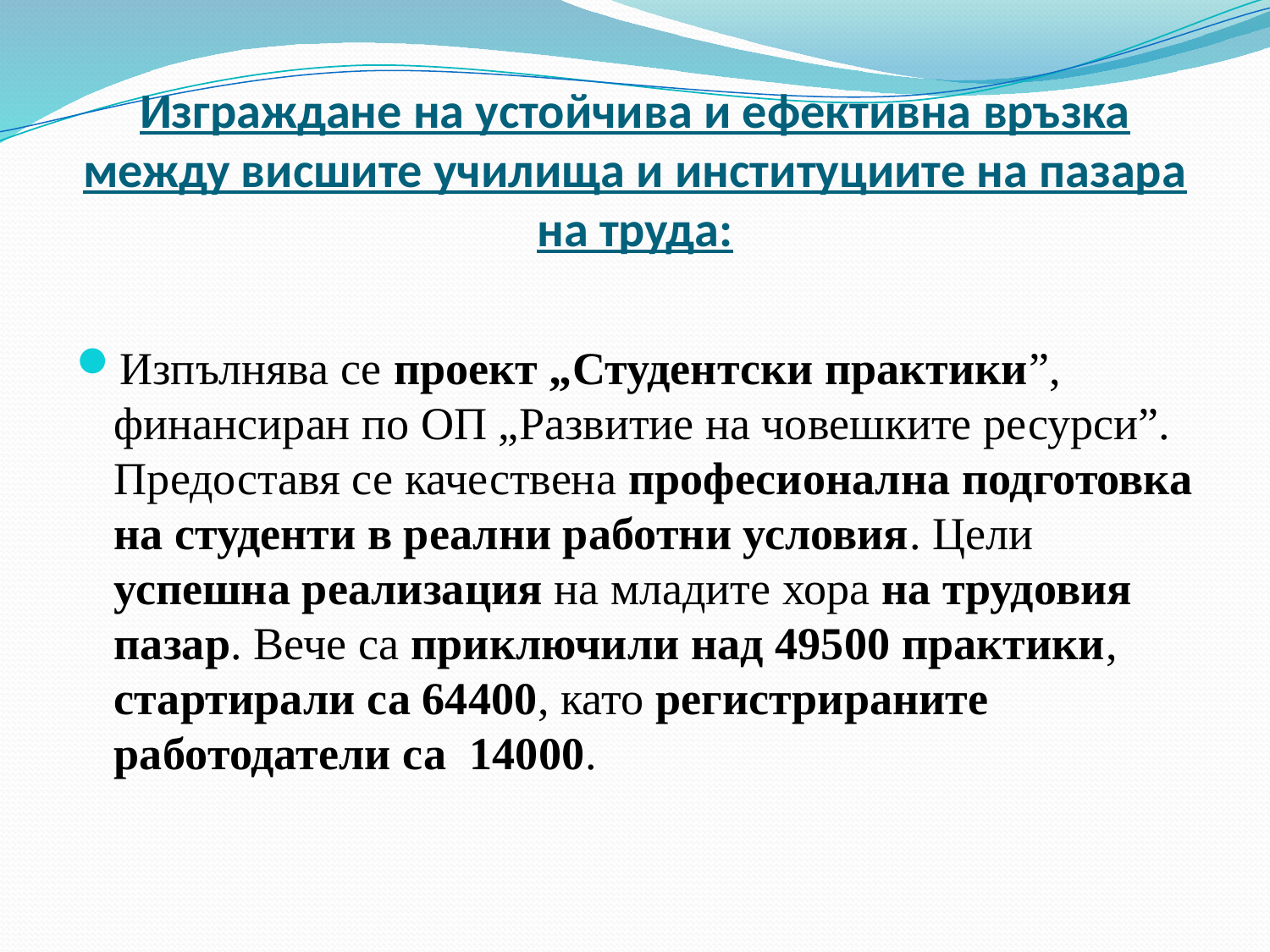

# Изграждане на устойчива и ефективна връзка между висшите училища и институциите на пазара на труда:

Изпълнява се проект „Студентски практики”, финансиран по ОП „Развитие на човешките ресурси”. Предоставя се качествена професионална подготовка на студенти в реални работни условия. Цели успешна реализация на младите хора на трудовия пазар. Вече са приключили над 49500 практики, стартирали са 64400, като регистрираните работодатели са  14000.